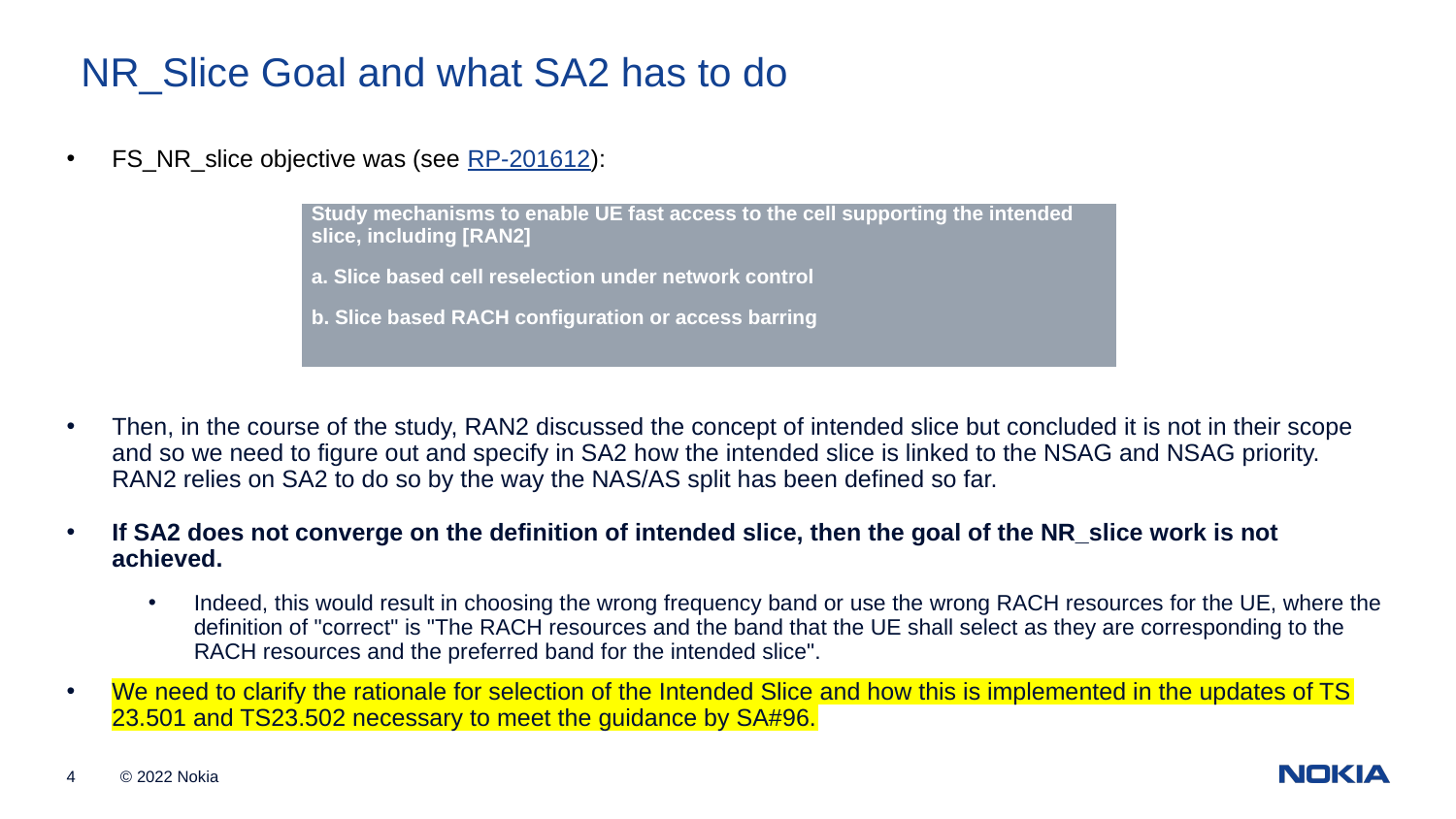

# NR_Slice Goal and what SA2 has to do
FS_NR_slice objective was (see RP-201612):

Then, in the course of the study, RAN2 discussed the concept of intended slice but concluded it is not in their scope and so we need to figure out and specify in SA2 how the intended slice is linked to the NSAG and NSAG priority. RAN2 relies on SA2 to do so by the way the NAS/AS split has been defined so far.
If SA2 does not converge on the definition of intended slice, then the goal of the NR_slice work is not achieved.
Indeed, this would result in choosing the wrong frequency band or use the wrong RACH resources for the UE, where the definition of "correct" is "The RACH resources and the band that the UE shall select as they are corresponding to the RACH resources and the preferred band for the intended slice".
We need to clarify the rationale for selection of the Intended Slice and how this is implemented in the updates of TS 23.501 and TS23.502 necessary to meet the guidance by SA#96.

| Study mechanisms to enable UE fast access to the cell supporting the intended slice, including [RAN2] a. Slice based cell reselection under network control b. Slice based RACH configuration or access barring |
| --- |